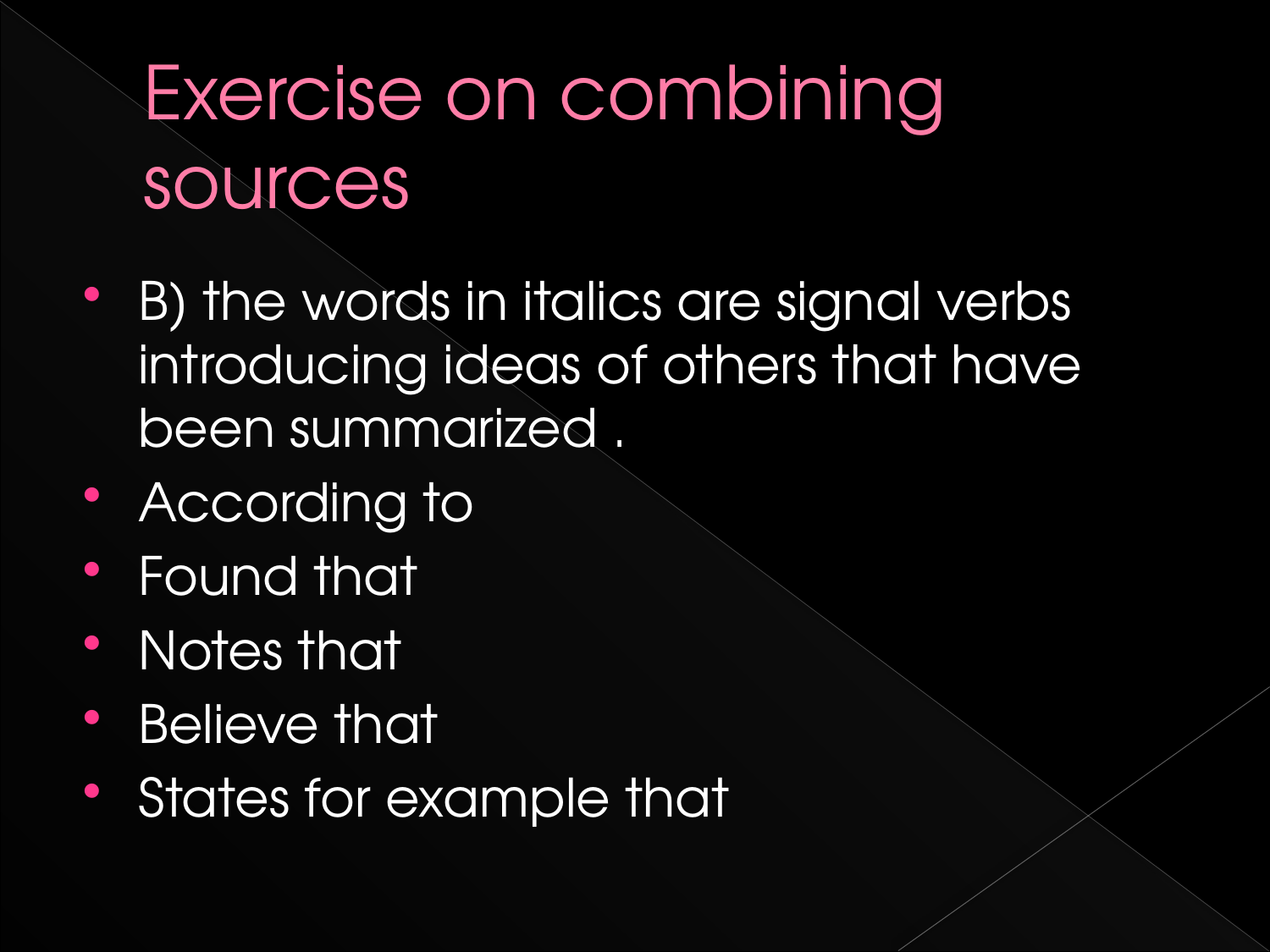

# Exercise on combining sources
B) the words in italics are signal verbs introducing ideas of others that have been summarized .
According to
Found that
Notes that
Believe that
States for example that